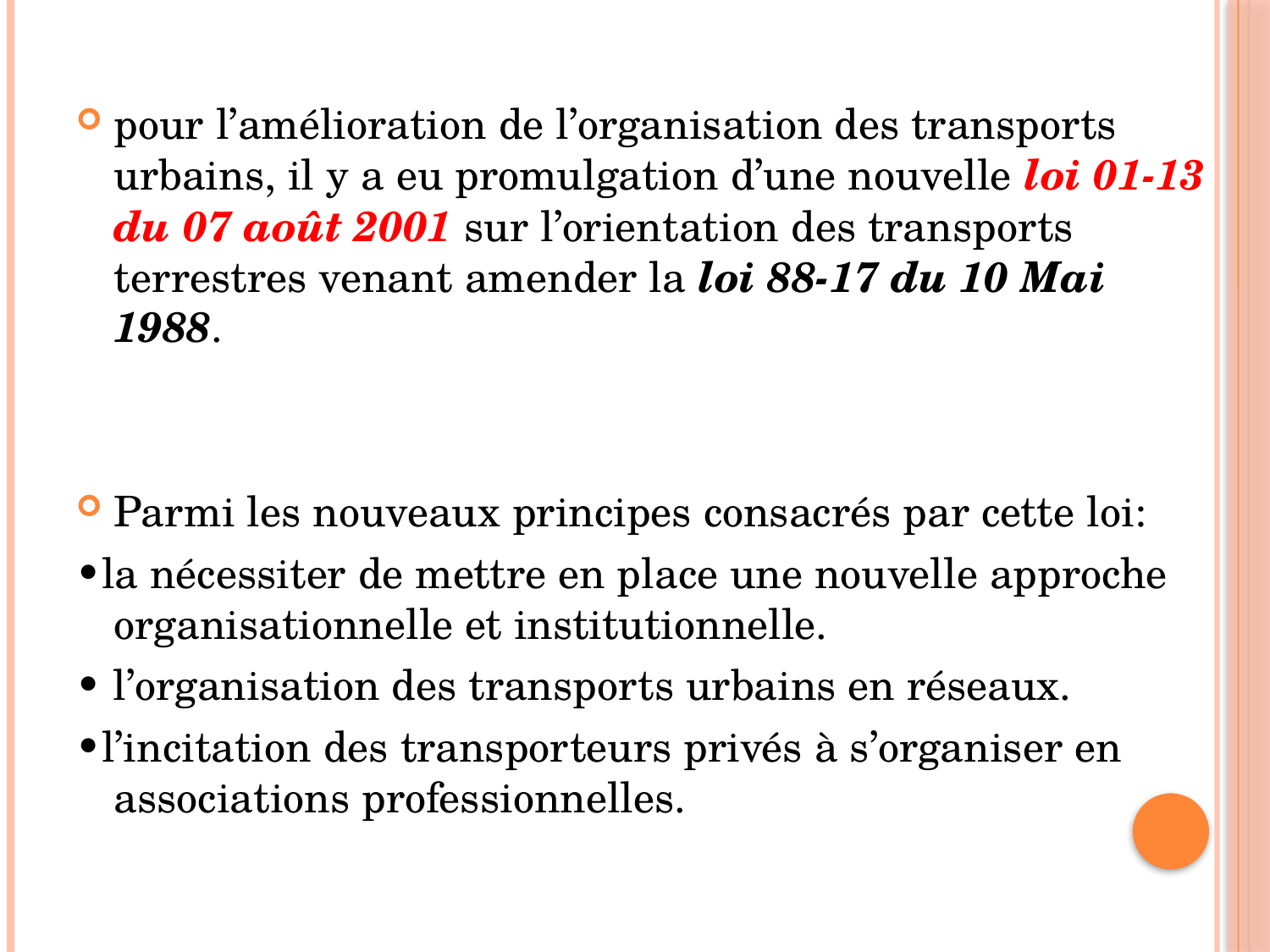

pour l’amélioration de l’organisation des transports urbains, il y a eu promulgation d’une nouvelle loi 01-13 du 07 août 2001 sur l’orientation des transports terrestres venant amender la loi 88-17 du 10 Mai 1988.

Parmi les nouveaux principes consacrés par cette loi:
•la nécessiter de mettre en place une nouvelle approche organisationnelle et institutionnelle.
• l’organisation des transports urbains en réseaux.
•l’incitation des transporteurs privés à s’organiser en associations professionnelles.